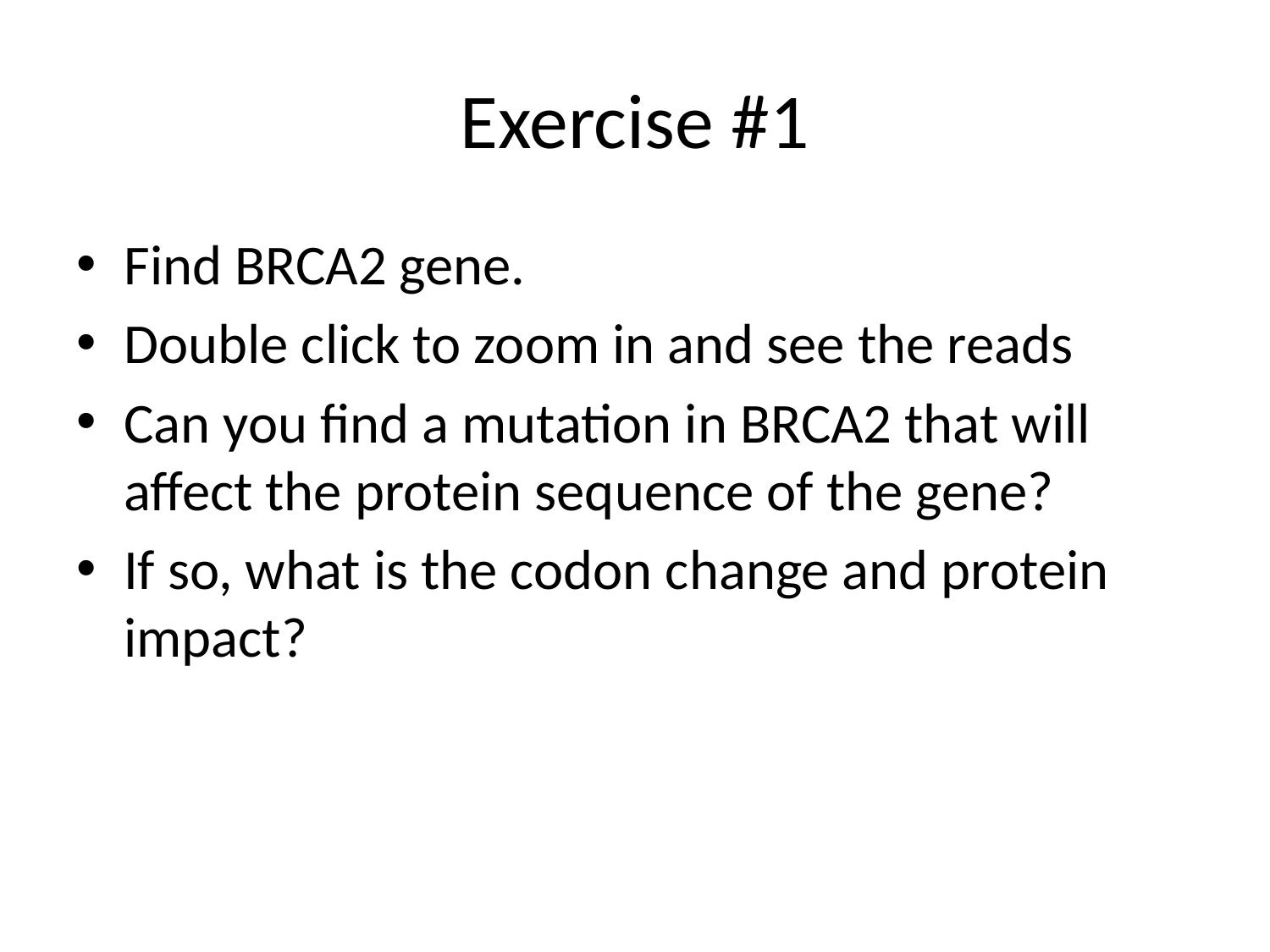

# Exercise #1
Find BRCA2 gene.
Double click to zoom in and see the reads
Can you find a mutation in BRCA2 that will affect the protein sequence of the gene?
If so, what is the codon change and protein impact?